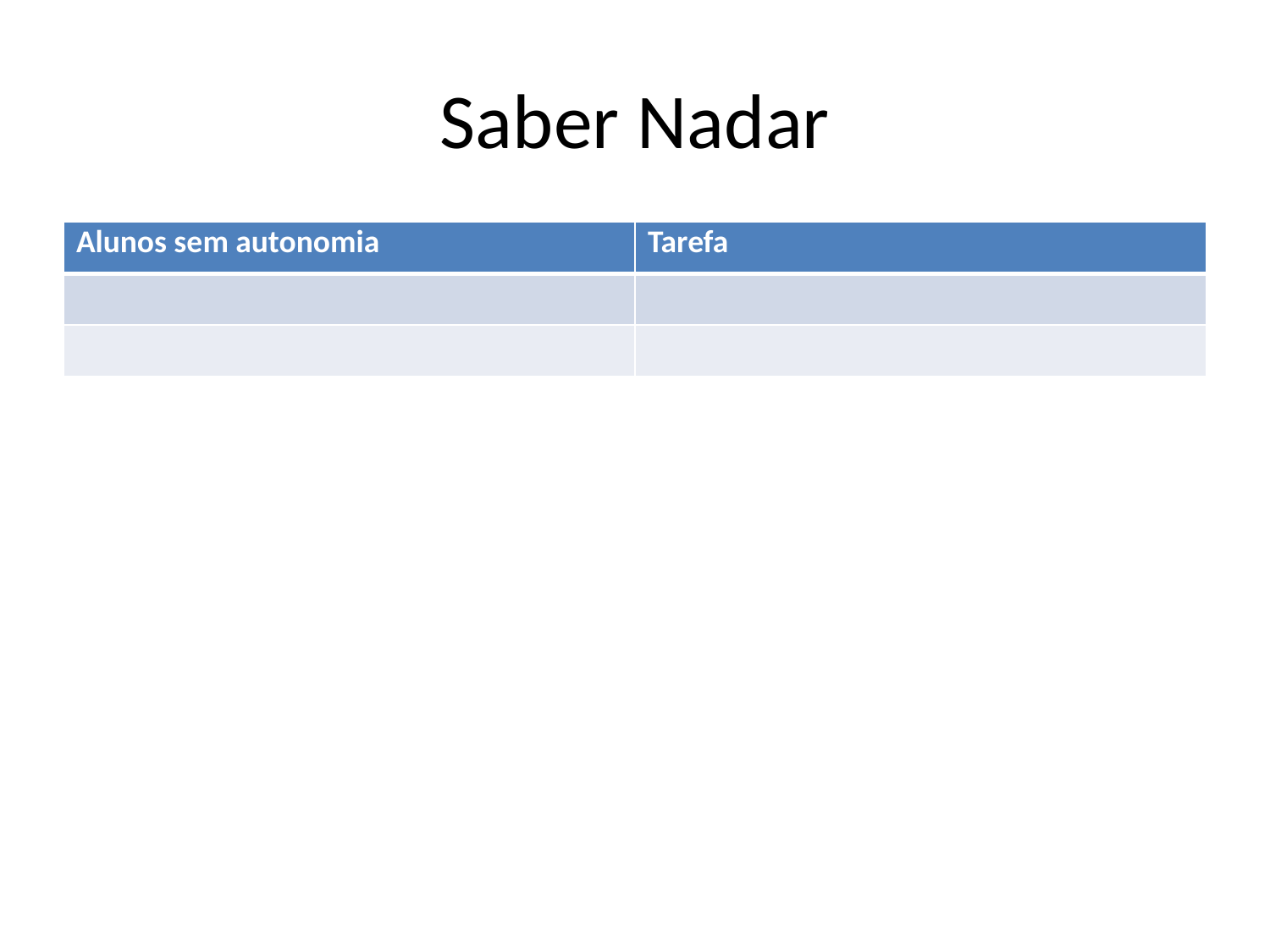

# Saber Nadar
| Alunos sem autonomia | Tarefa |
| --- | --- |
|  |  |
|  |  |